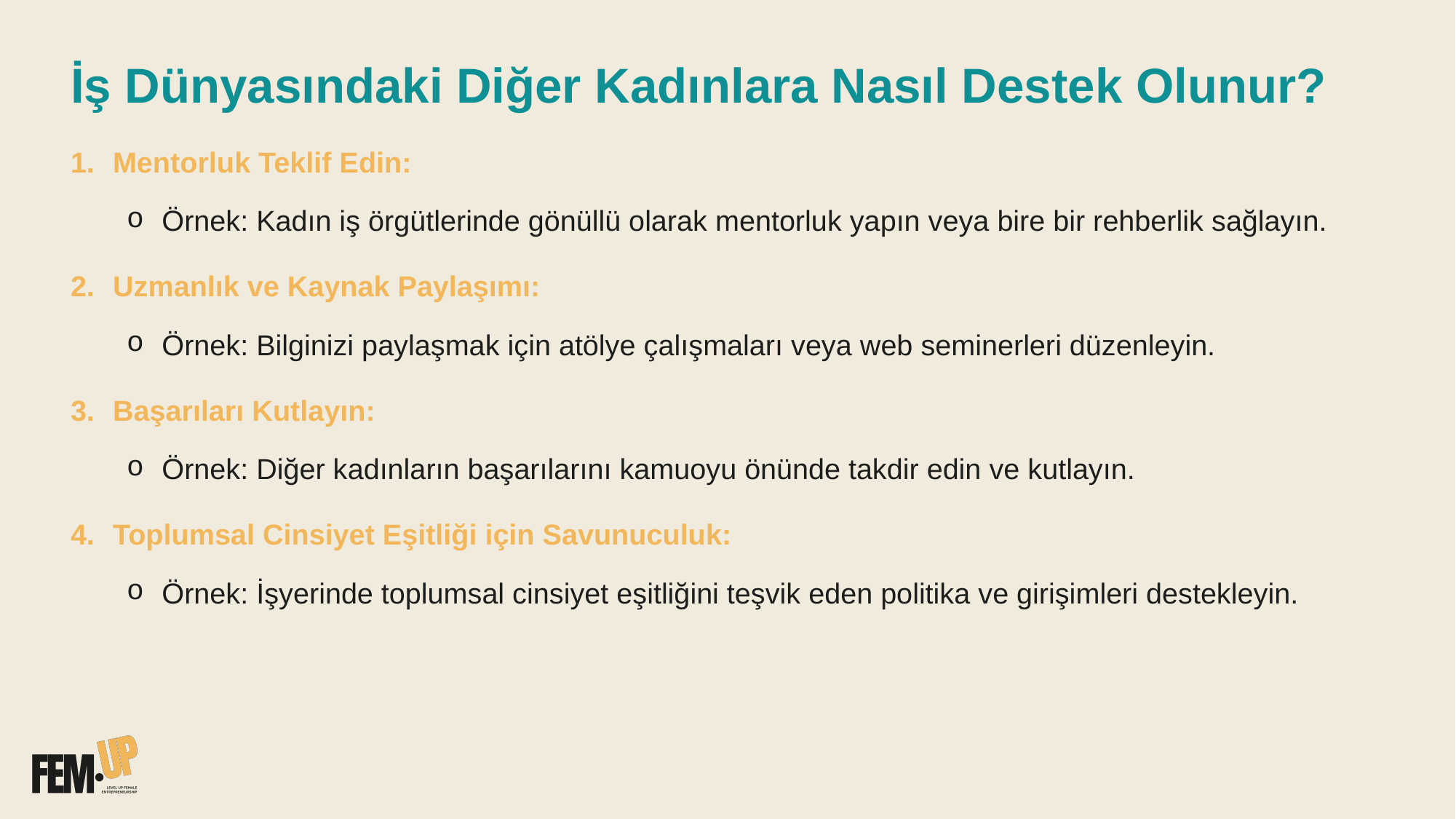

İş Dünyasındaki Diğer Kadınlara Nasıl Destek Olunur?
Mentorluk Teklif Edin:
Örnek: Kadın iş örgütlerinde gönüllü olarak mentorluk yapın veya bire bir rehberlik sağlayın.
Uzmanlık ve Kaynak Paylaşımı:
Örnek: Bilginizi paylaşmak için atölye çalışmaları veya web seminerleri düzenleyin.
Başarıları Kutlayın:
Örnek: Diğer kadınların başarılarını kamuoyu önünde takdir edin ve kutlayın.
Toplumsal Cinsiyet Eşitliği için Savunuculuk:
Örnek: İşyerinde toplumsal cinsiyet eşitliğini teşvik eden politika ve girişimleri destekleyin.